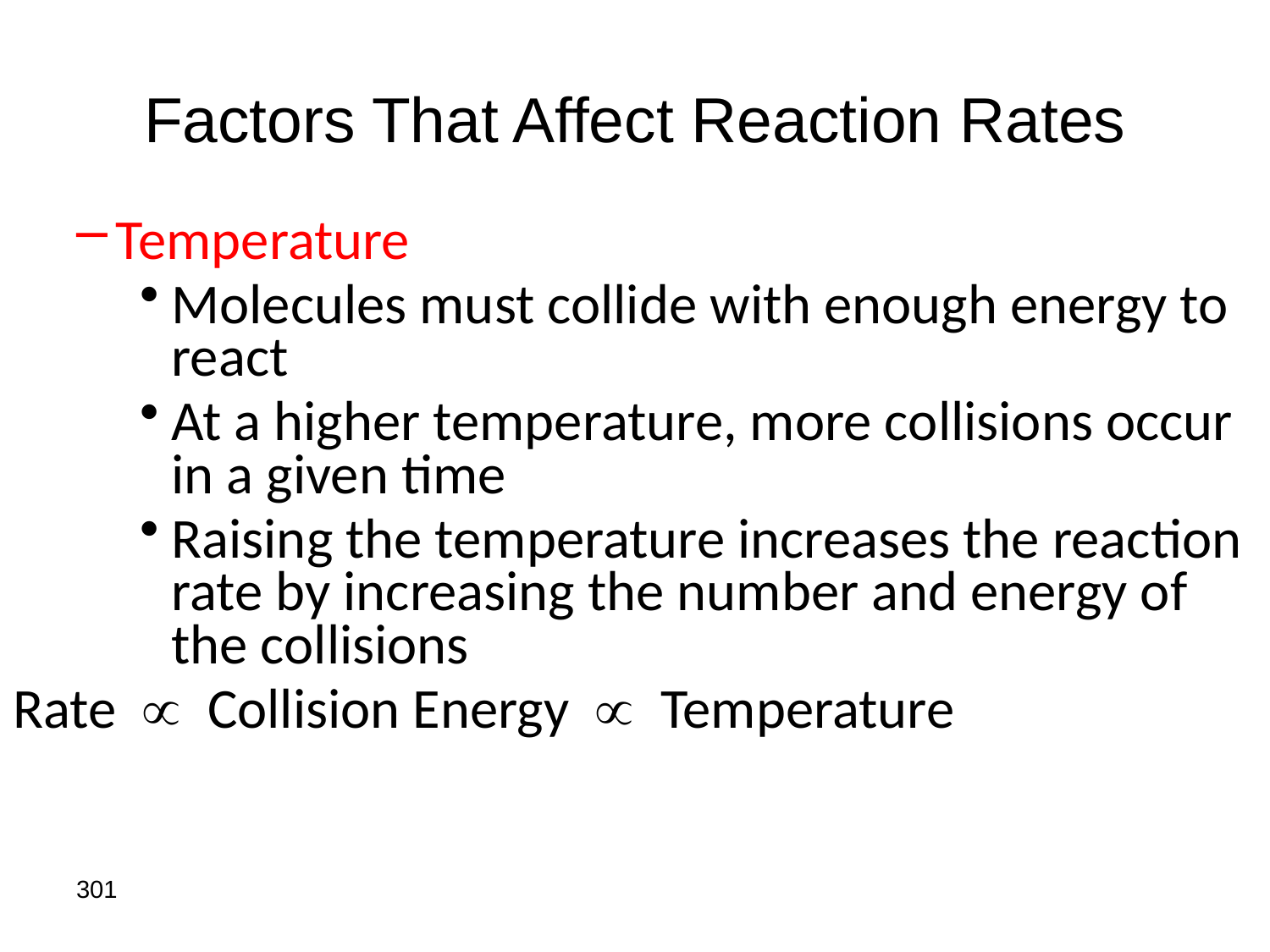

# Factors That Affect Reaction Rates
Temperature
Molecules must collide with enough energy to react
At a higher temperature, more collisions occur in a given time
Raising the temperature increases the reaction rate by increasing the number and energy of the collisions
Rate  ∝  Collision Energy  ∝  Temperature
301